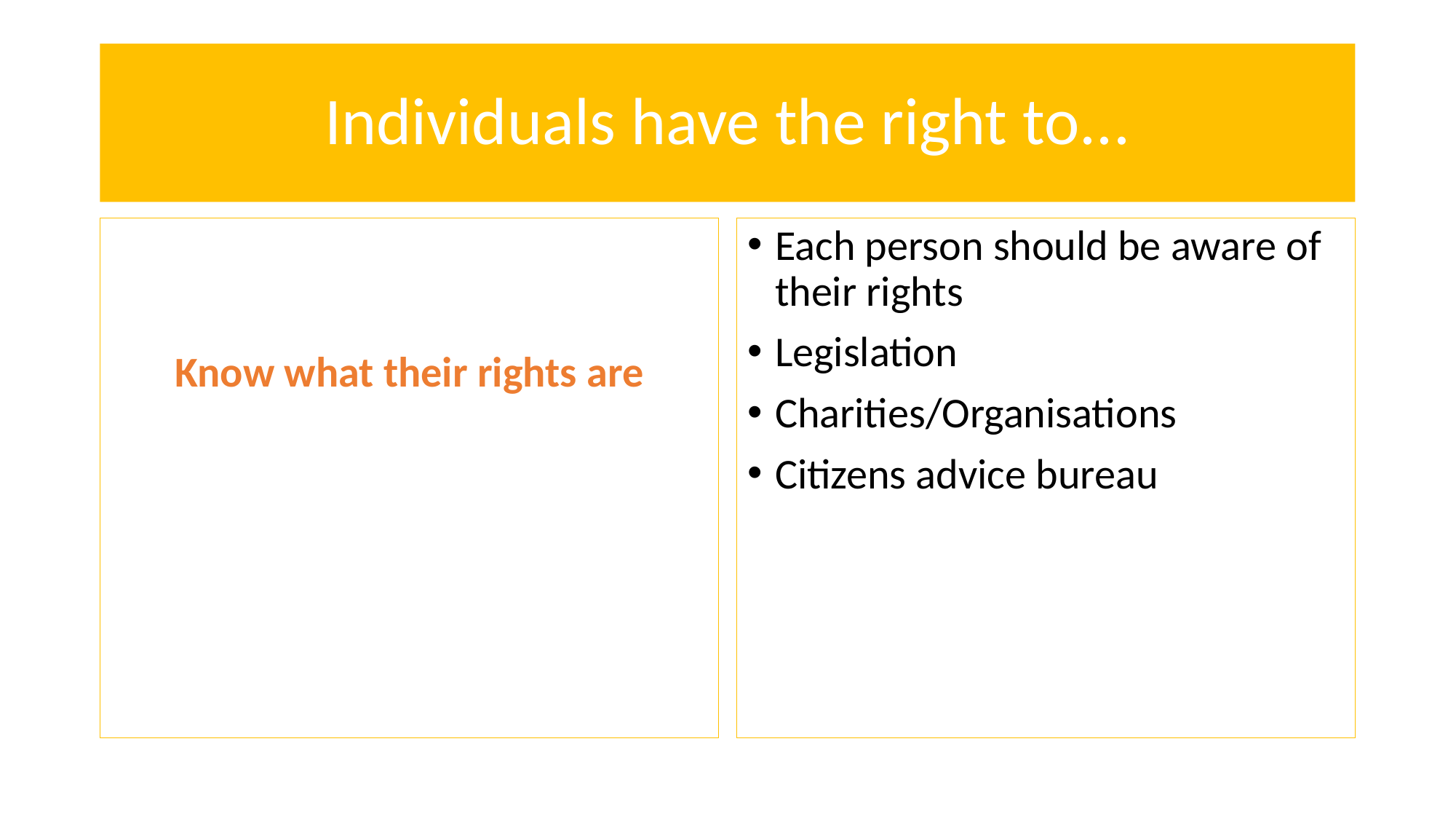

# Individuals have the right to...

Know what their rights are

Each person should be aware of their rights
Legislation
Charities/Organisations
Citizens advice bureau